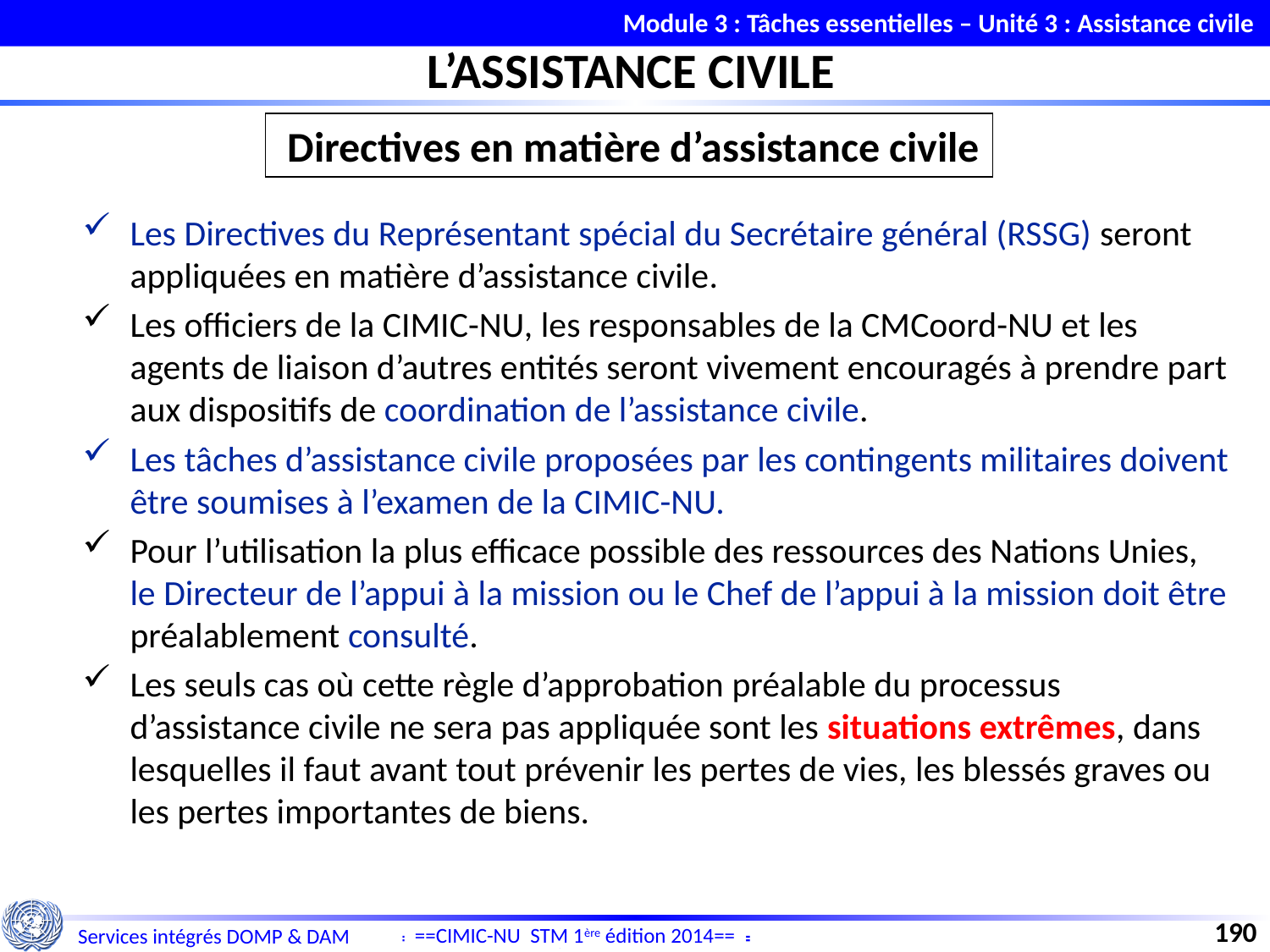

Module 3 : Tâches essentielles – Unité 3 : Assistance civile
L’ASSISTANCE CIVILE
 Directives en matière d’assistance civile
Les Directives du Représentant spécial du Secrétaire général (RSSG) seront appliquées en matière d’assistance civile.
Les officiers de la CIMIC-NU, les responsables de la CMCoord-NU et les agents de liaison d’autres entités seront vivement encouragés à prendre part aux dispositifs de coordination de l’assistance civile.
Les tâches d’assistance civile proposées par les contingents militaires doivent être soumises à l’examen de la CIMIC-NU.
Pour l’utilisation la plus efficace possible des ressources des Nations Unies, le Directeur de l’appui à la mission ou le Chef de l’appui à la mission doit être préalablement consulté.
Les seuls cas où cette règle d’approbation préalable du processus d’assistance civile ne sera pas appliquée sont les situations extrêmes, dans lesquelles il faut avant tout prévenir les pertes de vies, les blessés graves ou les pertes importantes de biens.
190
==CIMIC-NU  STM 1ère édition 2014==
Services intégrés DOMP & DAM